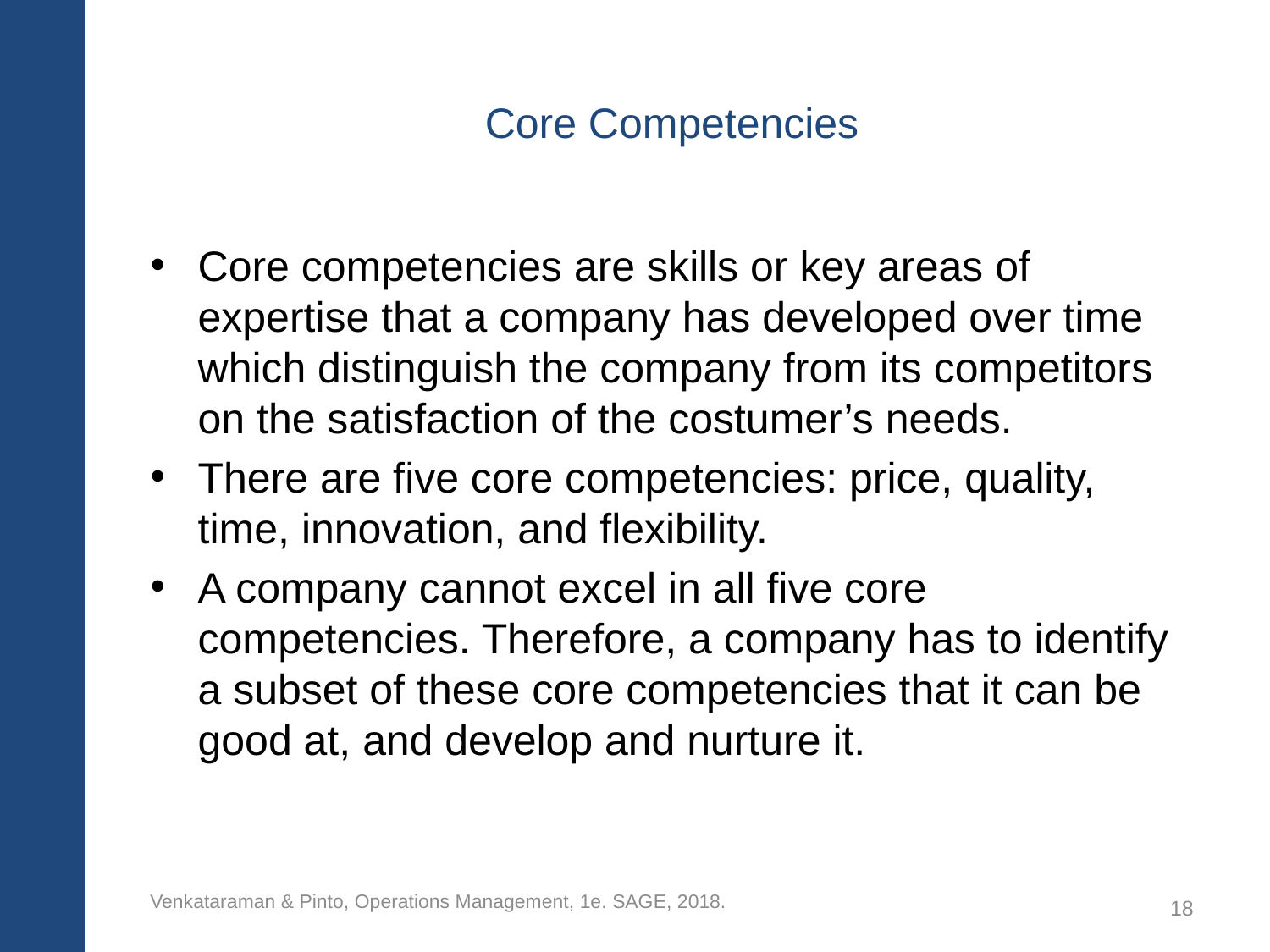

# Core Competencies
Core competencies are skills or key areas of expertise that a company has developed over time which distinguish the company from its competitors on the satisfaction of the costumer’s needs.
There are five core competencies: price, quality, time, innovation, and flexibility.
A company cannot excel in all five core competencies. Therefore, a company has to identify a subset of these core competencies that it can be good at, and develop and nurture it.
Venkataraman & Pinto, Operations Management, 1e. SAGE, 2018.
18